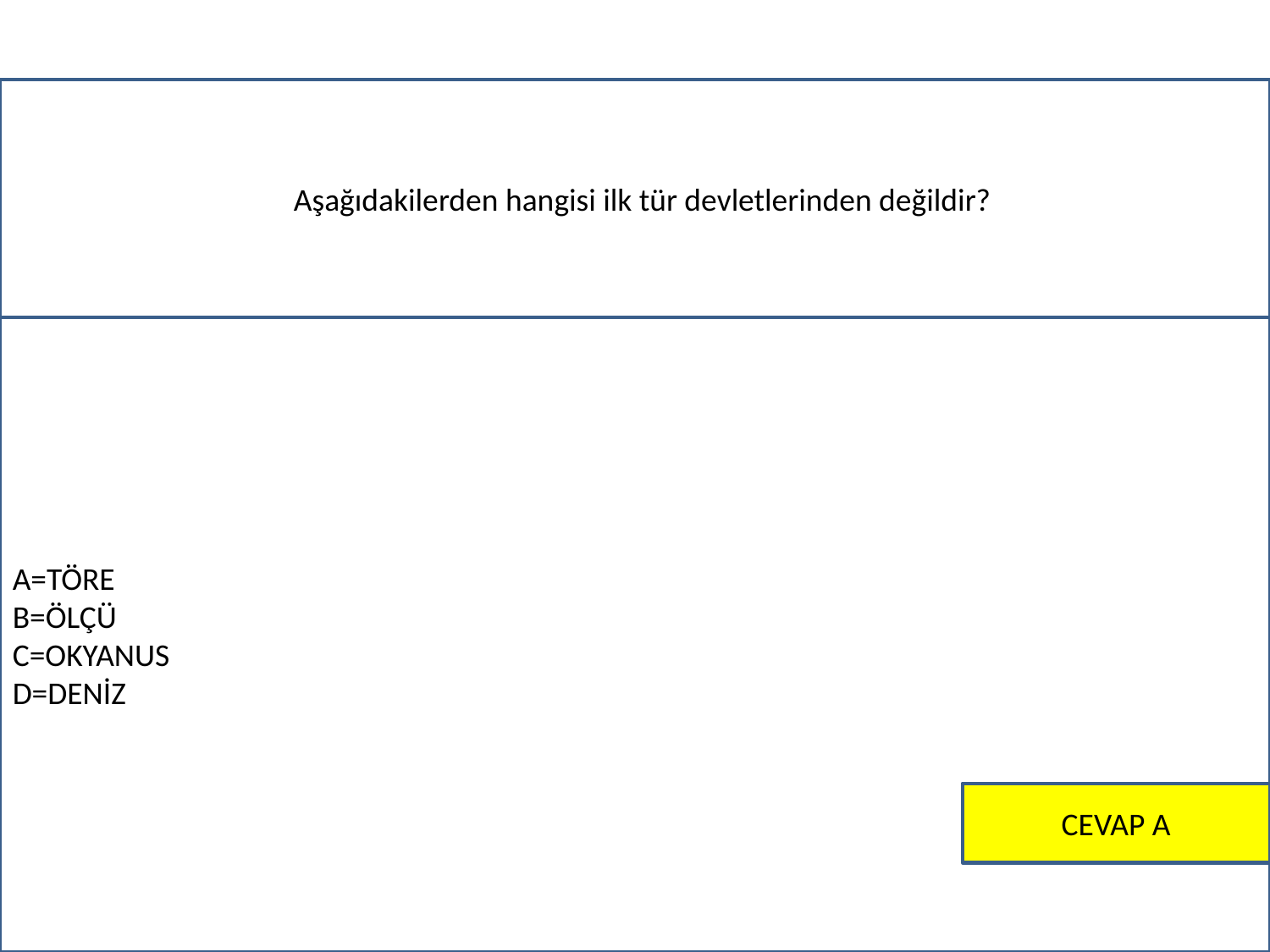

aAşağıdakilerden hangisi ilk tür devletlerinden değildir?
A=TÖRE
B=ÖLÇÜ
C=OKYANUS
D=DENİZ
CEVAP A